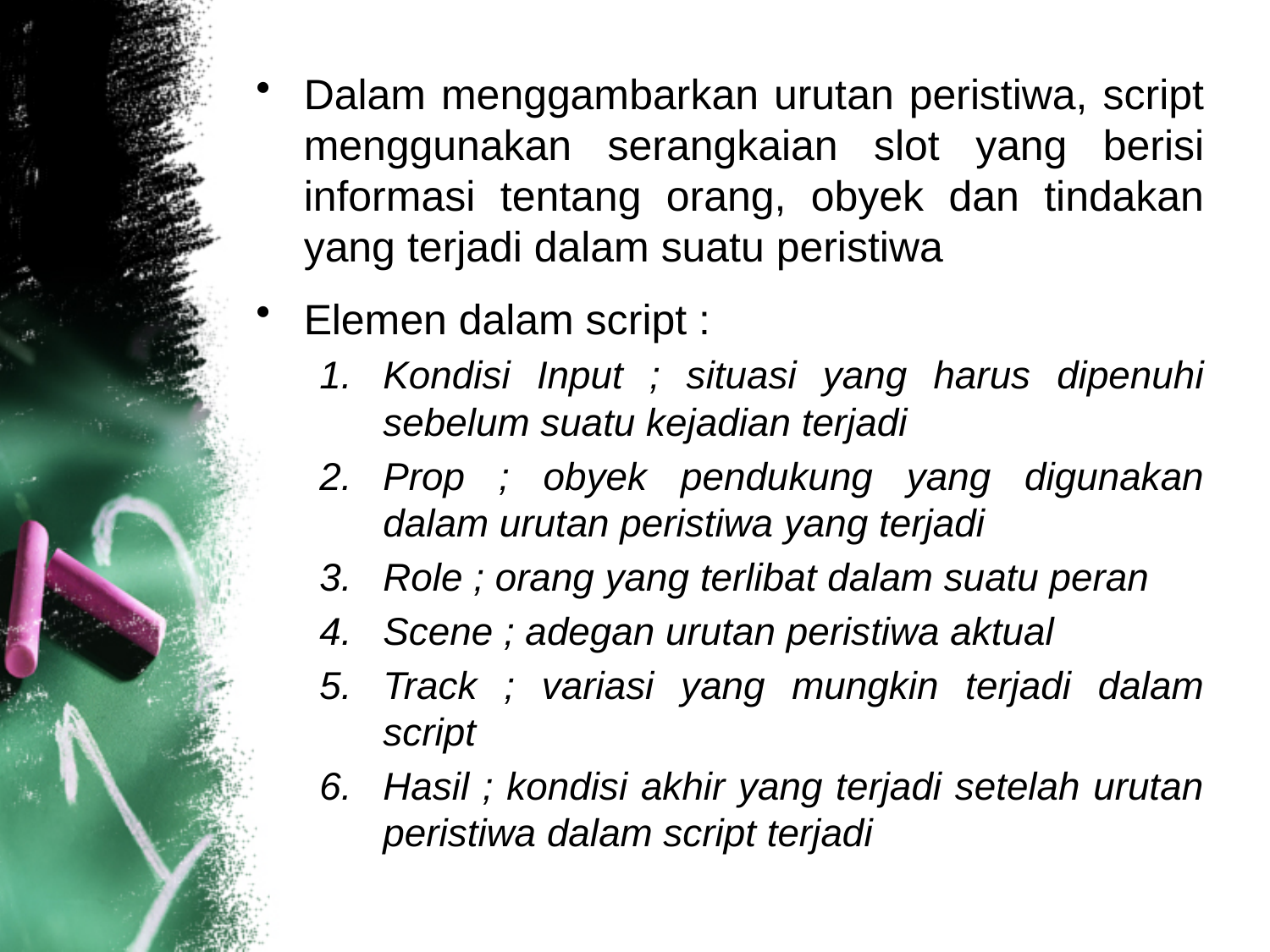

Dalam menggambarkan urutan peristiwa, script menggunakan serangkaian slot yang berisi informasi tentang orang, obyek dan tindakan yang terjadi dalam suatu peristiwa
Elemen dalam script :
Kondisi Input ; situasi yang harus dipenuhi sebelum suatu kejadian terjadi
Prop ; obyek pendukung yang digunakan dalam urutan peristiwa yang terjadi
Role ; orang yang terlibat dalam suatu peran
Scene ; adegan urutan peristiwa aktual
Track ; variasi yang mungkin terjadi dalam script
Hasil ; kondisi akhir yang terjadi setelah urutan peristiwa dalam script terjadi